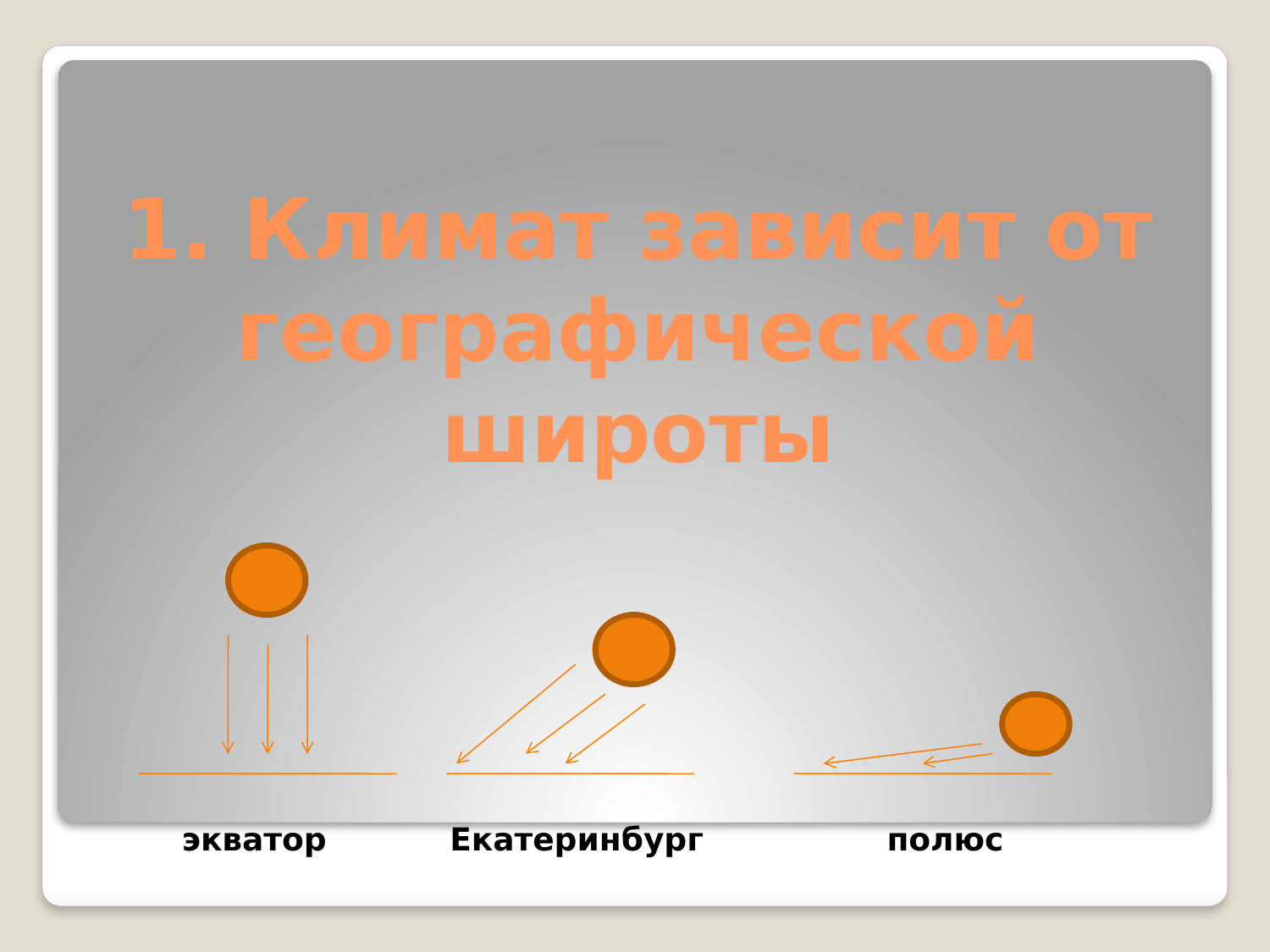

# 1. Климат зависит от географической широты

экватор
Екатеринбург
полюс